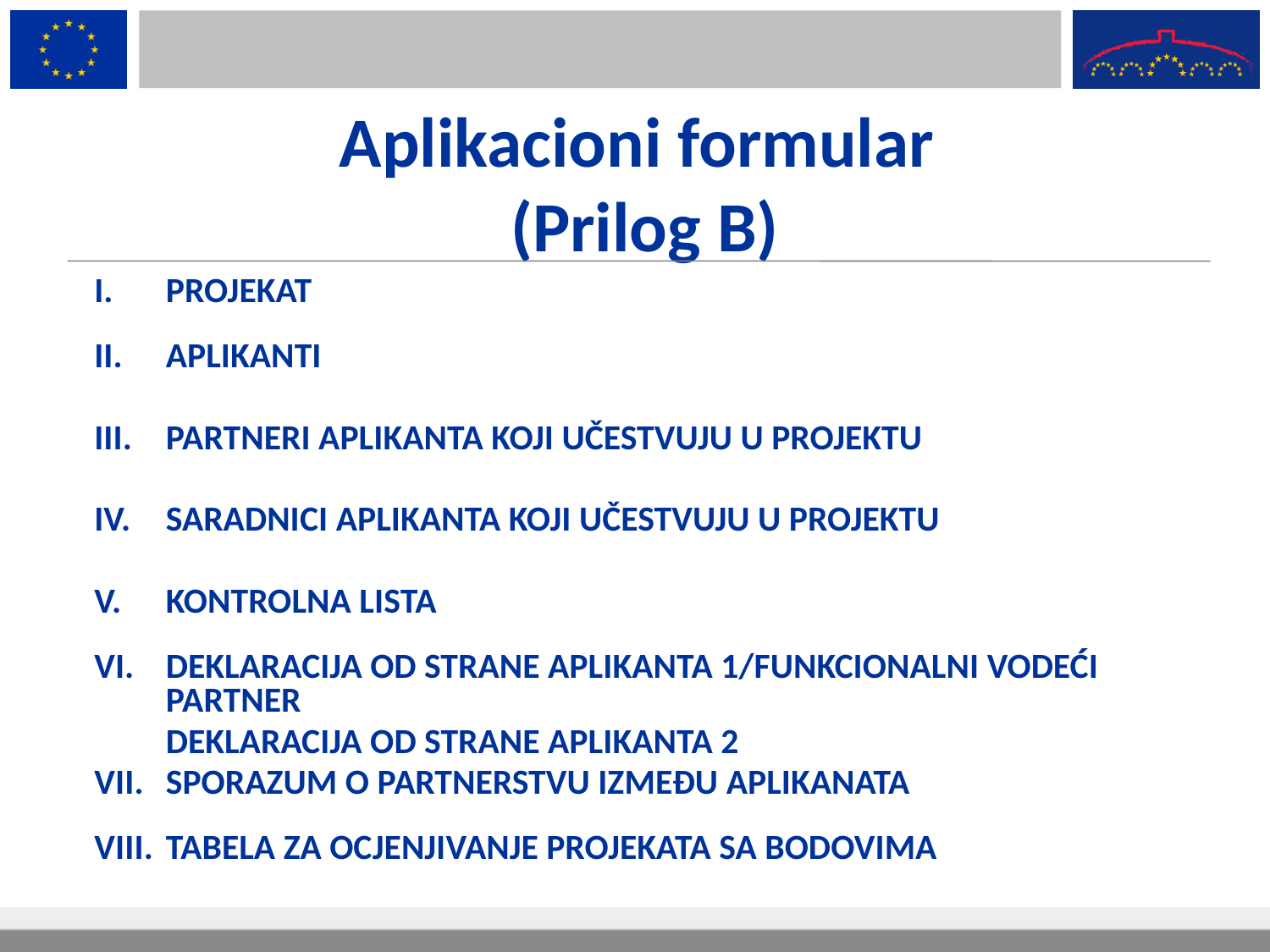

# Aplikacioni formular (Prilog B)
PROJEKAT

APLIKANTI

PARTNERI APLIKANTA KOJI UČESTVUJU U PROJEKTU

SARADNICI APLIKANTA KOJI UČESTVUJU U PROJEKTU

KONTROLNA LISTA

DEKLARACIJA OD STRANE APLIKANTA 1/FUNKCIONALNI VODEĆI PARTNER
	DEKLARACIJA OD STRANE APLIKANTA 2
VII.	SPORAZUM O PARTNERSTVU IZMEĐU APLIKANATA

VIII. 	TABELA ZA OCJENJIVANJE PROJEKATA SA BODOVIMA